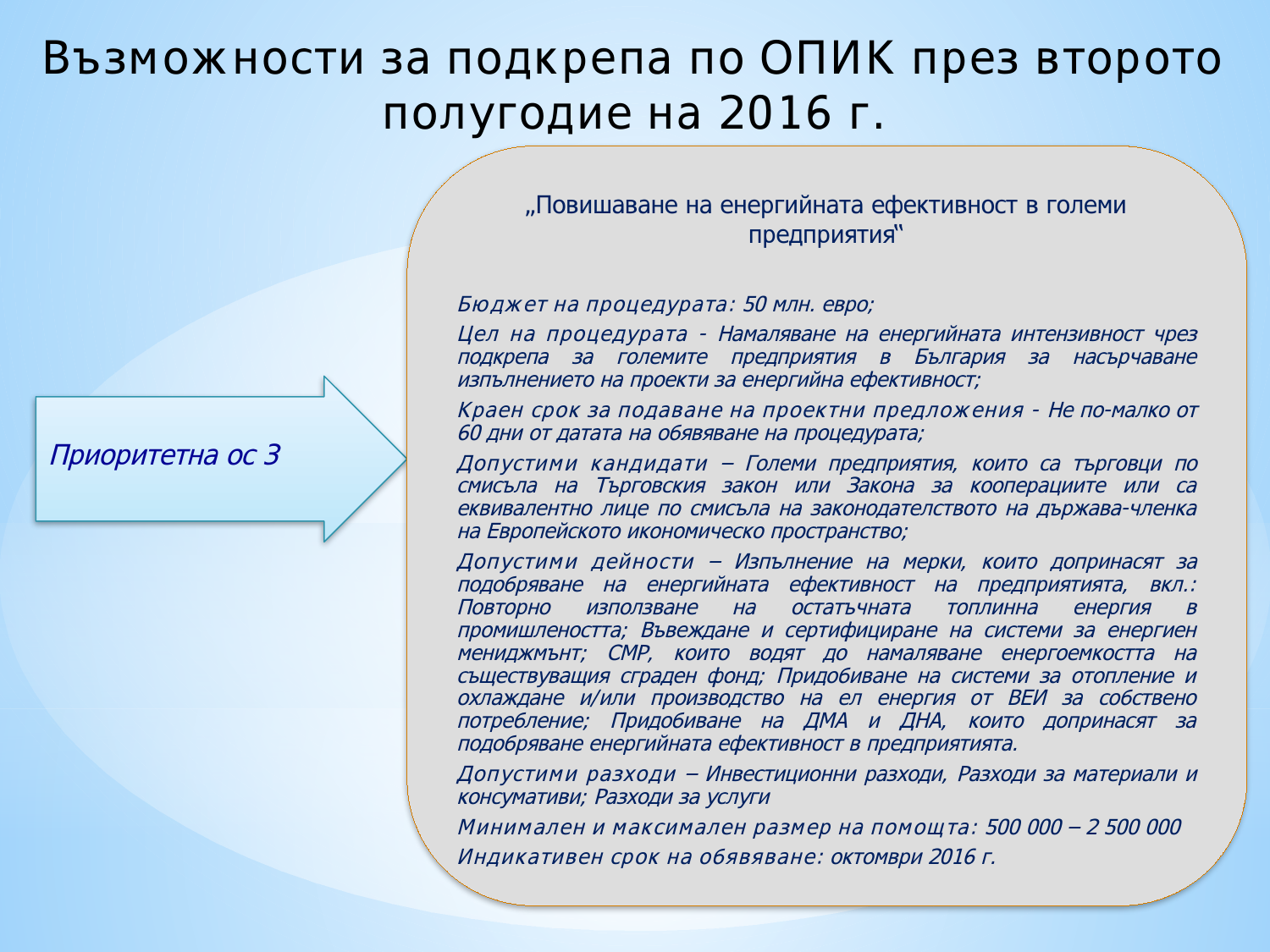

# Възможности за подкрепа по ОПИК през второто полугодие на 2016 г.
„Повишаване на енергийната ефективност в големи предприятия“

Бюджет на процедурата: 50 млн. евро;
Цел на процедурата - Намаляване на енергийната интензивност чрез подкрепа за големите предприятия в България за насърчаване изпълнението на проекти за енергийна ефективност;
Краен срок за подаване на проектни предложения - Не по-малко от 60 дни от датата на обявяване на процедурата;
Допустими кандидати – Големи предприятия, които са търговци по смисъла на Търговския закон или Закона за кооперациите или са еквивалентно лице по смисъла на законодателството на държава-членка на Европейското икономическо пространство;
Допустими дейности – Изпълнение на мерки, които допринасят за подобряване на енергийната ефективност на предприятията, вкл.: Повторно използване на остатъчната топлинна енергия в промишлеността; Въвеждане и сертифициране на системи за енергиен мениджмънт; СМР, които водят до намаляване енергоемкостта на съществуващия сграден фонд; Придобиване на системи за отопление и охлаждане и/или производство на ел енергия от ВЕИ за собствено потребление; Придобиване на ДМА и ДНА, които допринасят за подобряване енергийната ефективност в предприятията.
Допустими разходи – Инвестиционни разходи, Разходи за материали и консумативи; Разходи за услуги
Минимален и максимален размер на помощта: 500 000 – 2 500 000
Индикативен срок на обявяване: октомври 2016 г.

Приоритетна ос 3